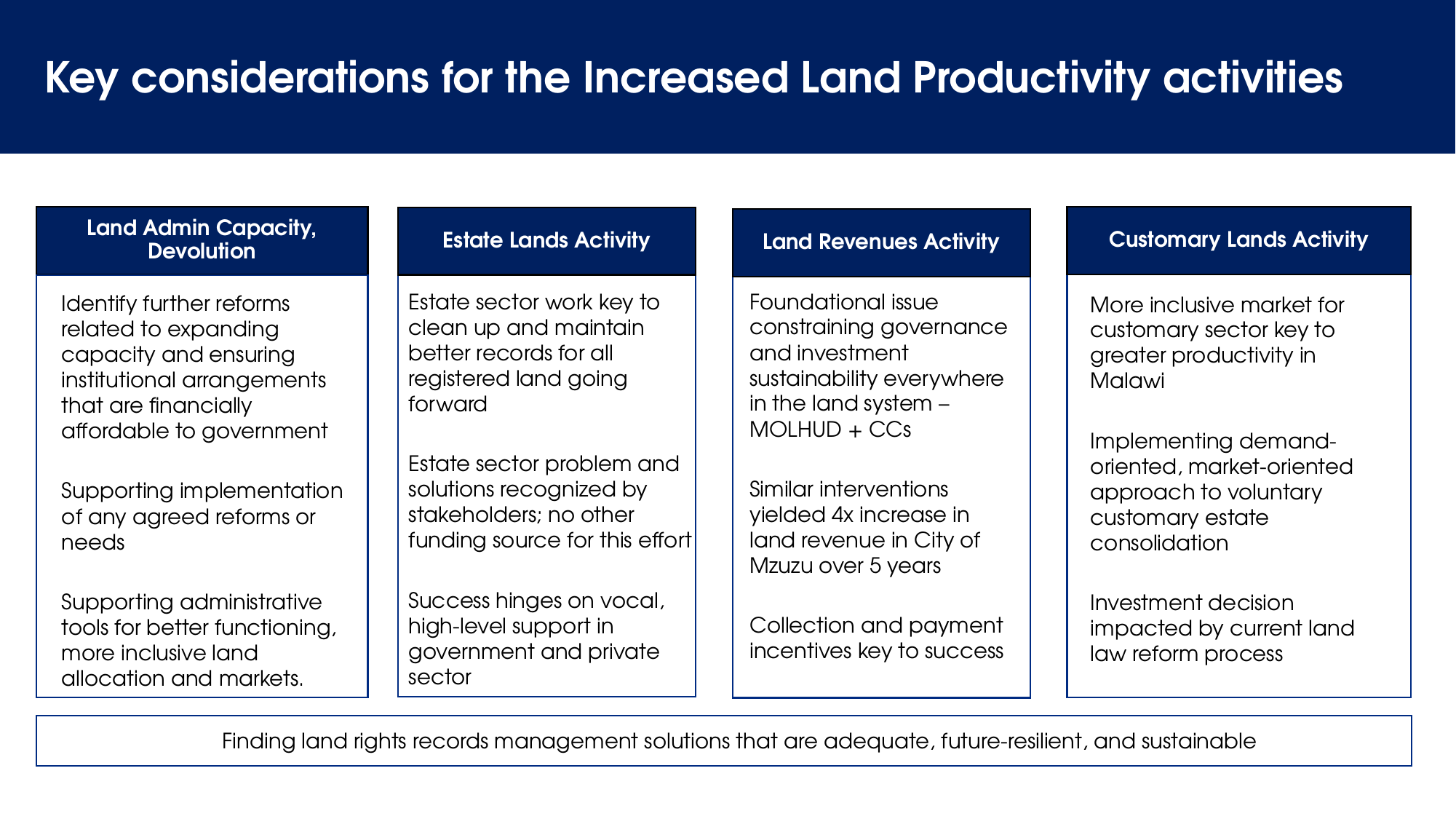

# Key considerations for the Increased Land Productivity activities
Land Admin Capacity, Devolution
Customary Lands Activity
Estate Lands Activity

Estate sector work key to clean up and maintain better records for all registered land going forward

Estate sector problem and solutions recognized by stakeholders; no other funding source for this effort

Success hinges on vocal, high-level support in government and private sector
Land Revenues Activity

Foundational issue constraining governance and investment sustainability everywhere in the land system – MOLHUD + CCs

Similar interventions yielded 4x increase in land revenue in City of Mzuzu over 5 years

Collection and payment incentives key to success

Identify further reforms related to expanding capacity and ensuring institutional arrangements that are financially affordable to government

Supporting implementation of any agreed reforms or needs

Supporting administrative tools for better functioning, more inclusive land allocation and markets.

More inclusive market for customary sector key to greater productivity in Malawi

Implementing demand-oriented, market-oriented approach to voluntary  customary estate consolidation

Investment decision impacted by current land law reform process

Finding land rights records management solutions that are adequate, future-resilient, and sustainable